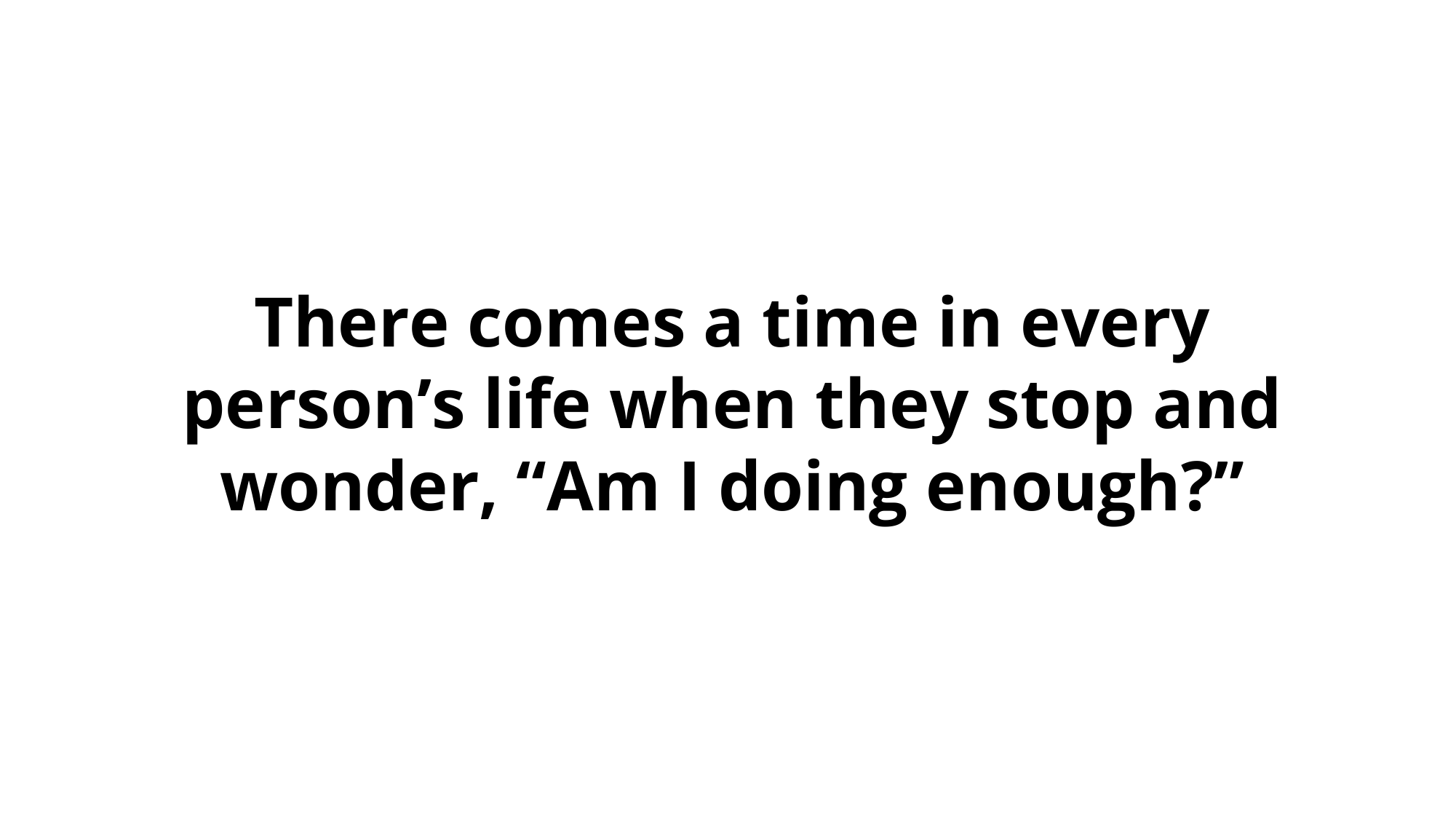

There comes a time in every person’s life when they stop and wonder, “Am I doing enough?”